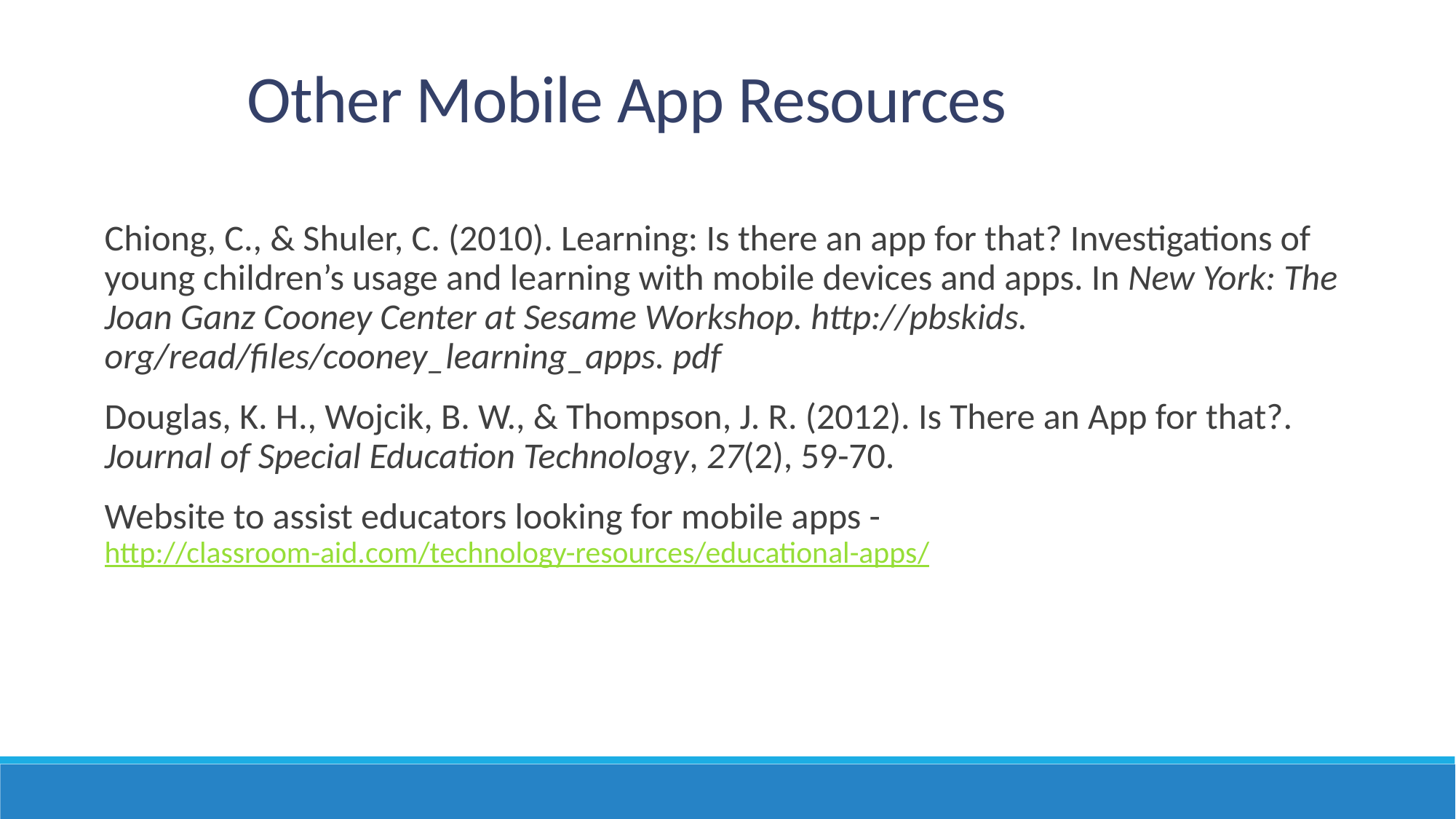

# Other Mobile App Resources
Chiong, C., & Shuler, C. (2010). Learning: Is there an app for that? Investigations of young children’s usage and learning with mobile devices and apps. In New York: The Joan Ganz Cooney Center at Sesame Workshop. http://pbskids. org/read/files/cooney_learning_apps. pdf
Douglas, K. H., Wojcik, B. W., & Thompson, J. R. (2012). Is There an App for that?. Journal of Special Education Technology, 27(2), 59-70.
Website to assist educators looking for mobile apps - http://classroom-aid.com/technology-resources/educational-apps/